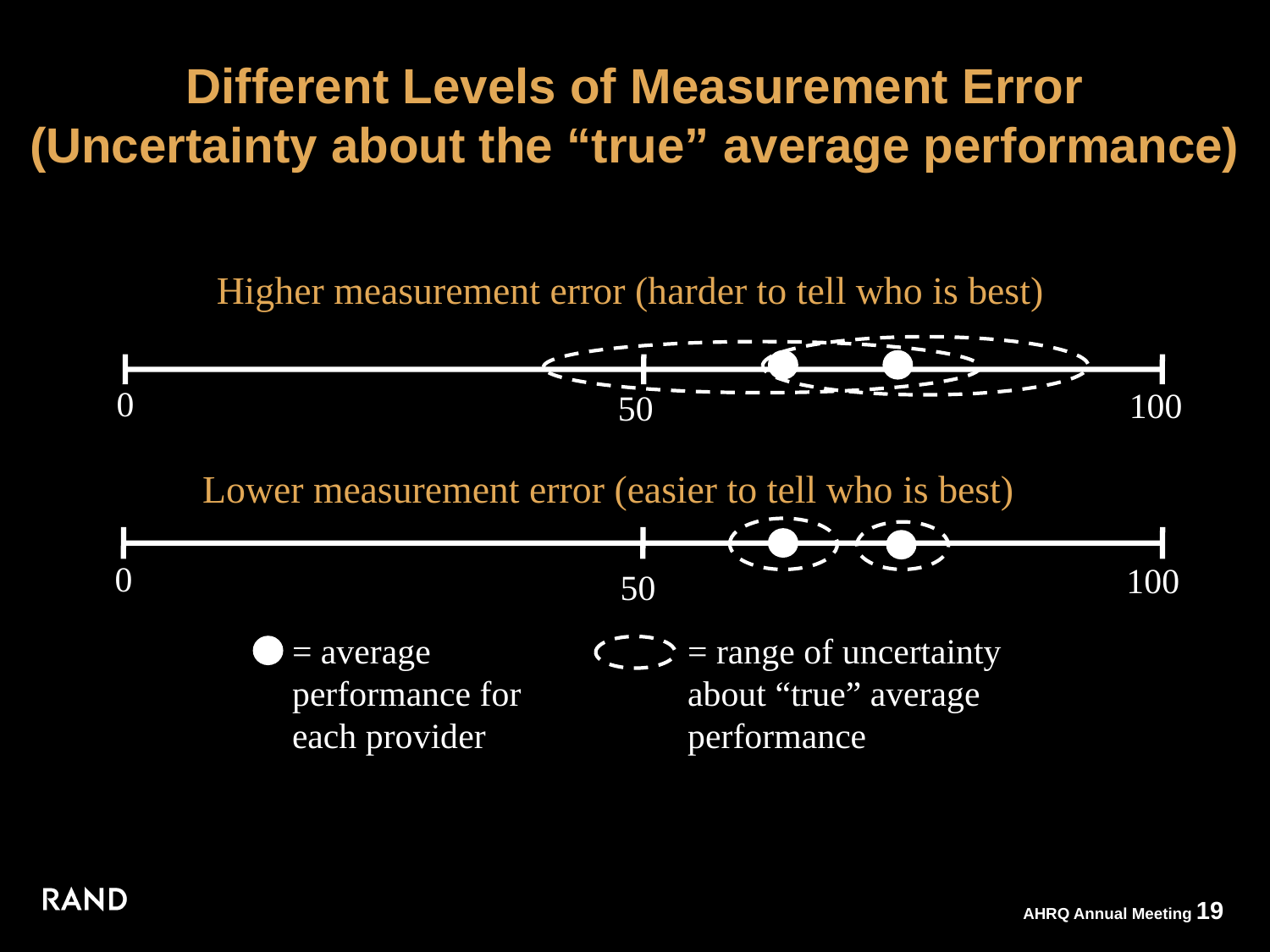

# Different Levels of Measurement Error (Uncertainty about the “true” average performance)

Higher measurement error (harder to tell who is best)

0
100
50
Lower measurement error (easier to tell who is best)

0
100
50
= average performance for each provider
= range of uncertainty about “true” average performance